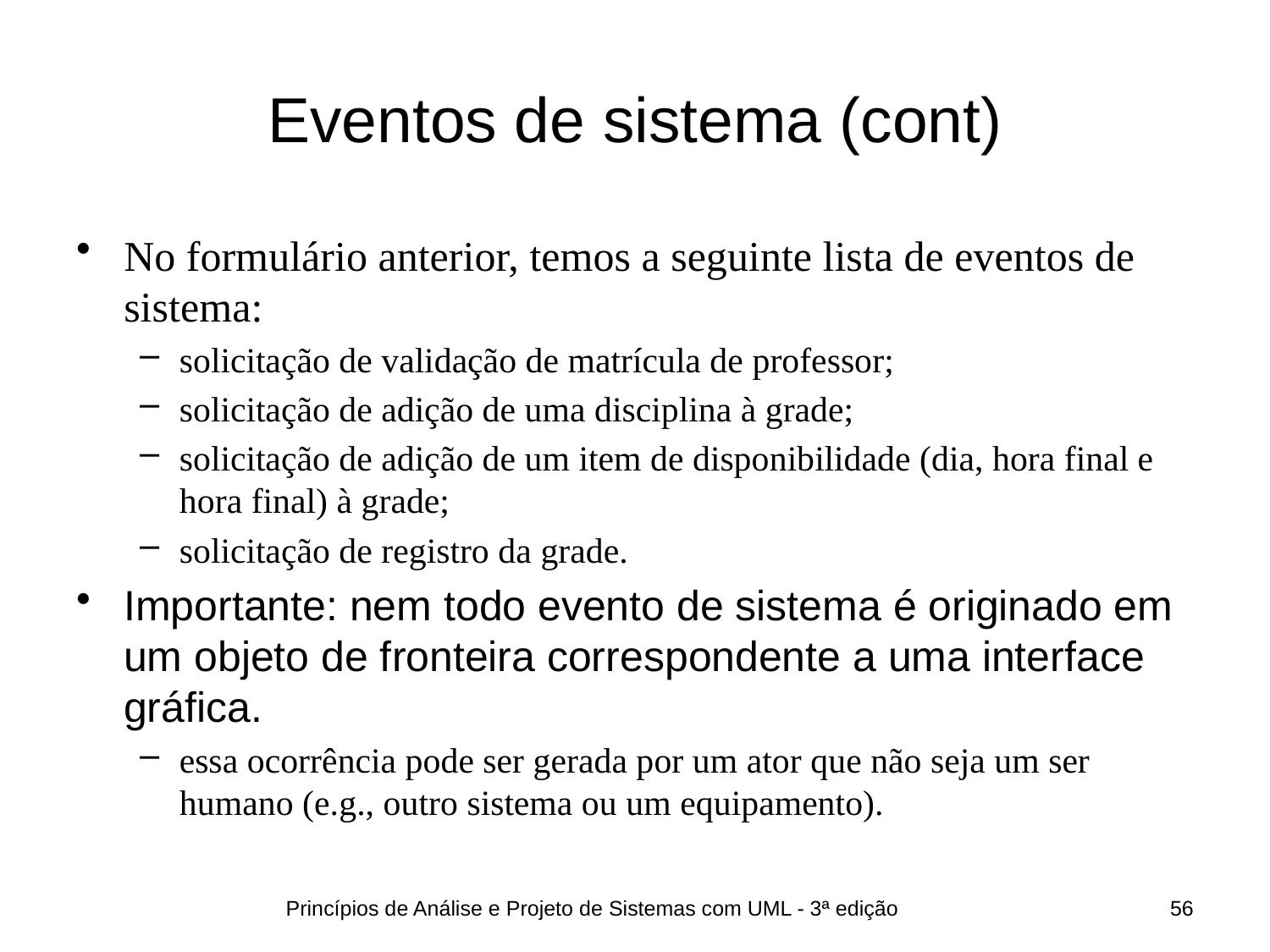

# Eventos de sistema (cont)
No formulário anterior, temos a seguinte lista de eventos de sistema:
solicitação de validação de matrícula de professor;
solicitação de adição de uma disciplina à grade;
solicitação de adição de um item de disponibilidade (dia, hora final e hora final) à grade;
solicitação de registro da grade.
Importante: nem todo evento de sistema é originado em um objeto de fronteira correspondente a uma interface gráfica.
essa ocorrência pode ser gerada por um ator que não seja um ser humano (e.g., outro sistema ou um equipamento).
Princípios de Análise e Projeto de Sistemas com UML - 3ª edição
56